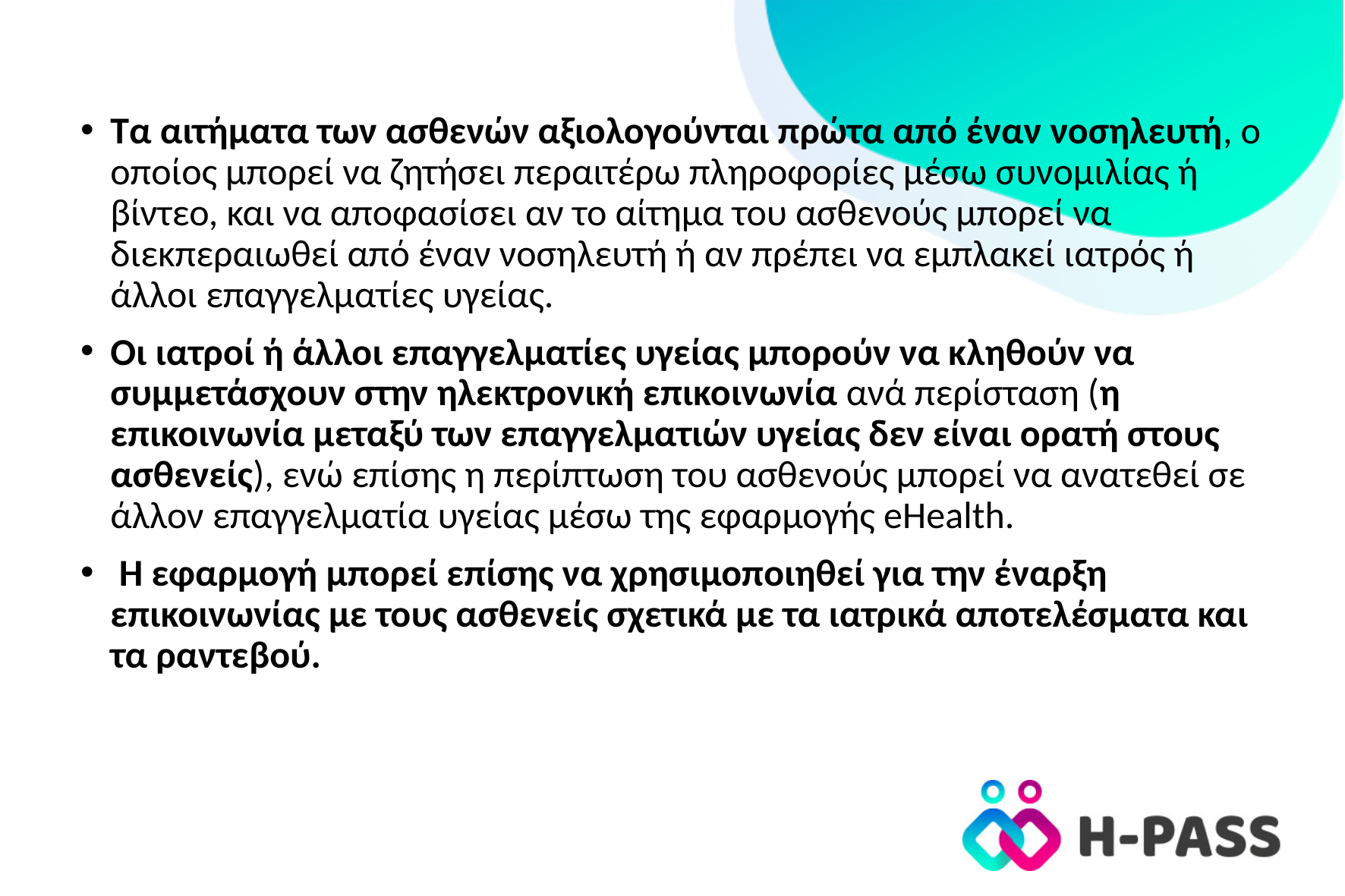

Τα αιτήματα των ασθενών αξιολογούνται πρώτα από έναν νοσηλευτή, ο οποίος μπορεί να ζητήσει περαιτέρω πληροφορίες μέσω συνομιλίας ή βίντεο, και να αποφασίσει αν το αίτημα του ασθενούς μπορεί να διεκπεραιωθεί από έναν νοσηλευτή ή αν πρέπει να εμπλακεί ιατρός ή άλλοι επαγγελματίες υγείας.
Οι ιατροί ή άλλοι επαγγελματίες υγείας μπορούν να κληθούν να συμμετάσχουν στην ηλεκτρονική επικοινωνία ανά περίσταση (η επικοινωνία μεταξύ των επαγγελματιών υγείας δεν είναι ορατή στους ασθενείς), ενώ επίσης η περίπτωση του ασθενούς μπορεί να ανατεθεί σε άλλον επαγγελματία υγείας μέσω της εφαρμογής eHealth.
 Η εφαρμογή μπορεί επίσης να χρησιμοποιηθεί για την έναρξη επικοινωνίας με τους ασθενείς σχετικά με τα ιατρικά αποτελέσματα και τα ραντεβού.